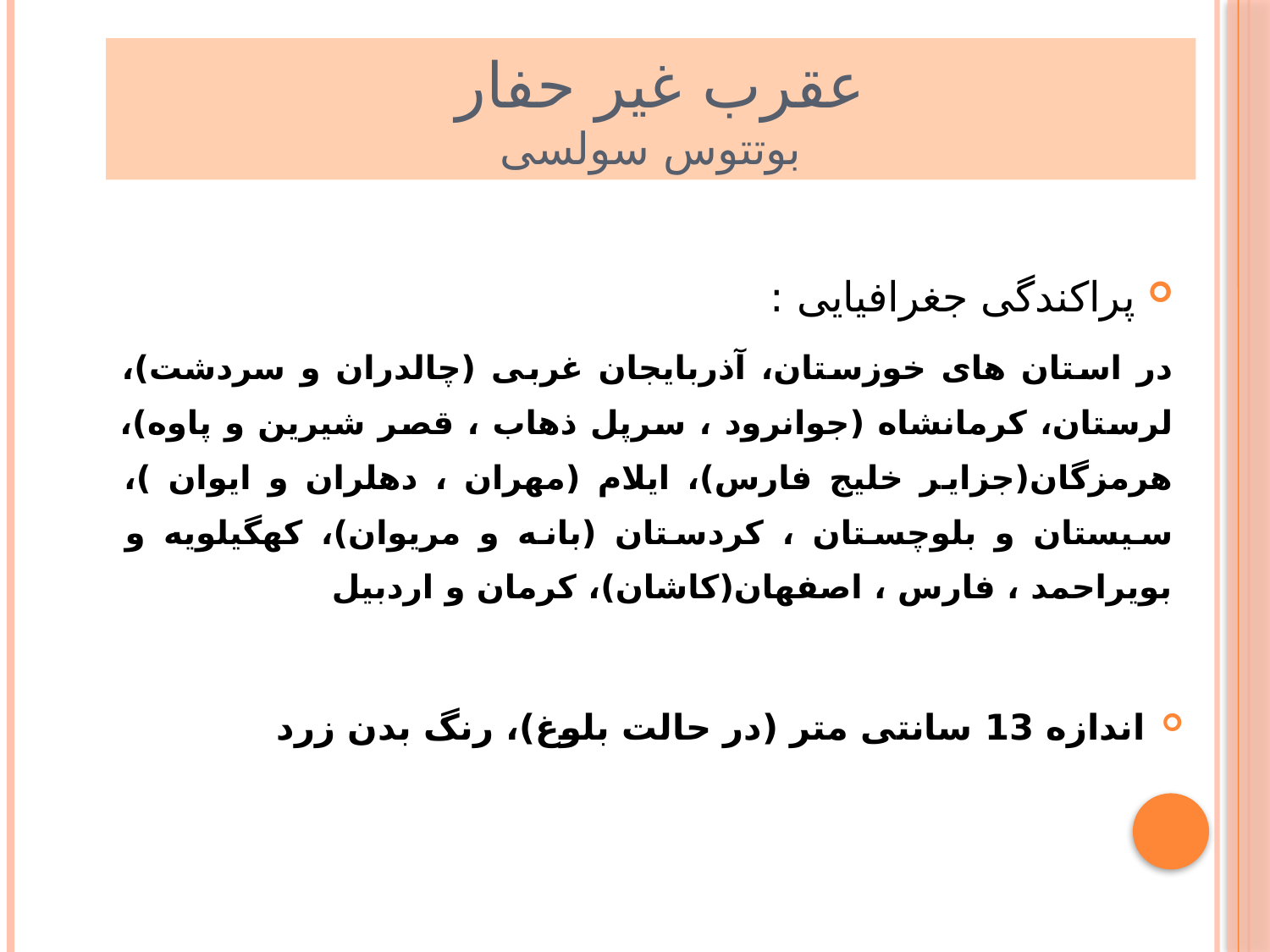

# عقرب غیر حفار بوتتوس سولسی
پراکندگی جغرافیایی :
در استان های خوزستان، آذربایجان غربی (چالدران و سردشت)، لرستان، کرمانشاه (جوانرود ، سرپل ذهاب ، قصر شیرین و پاوه)، هرمزگان(جزایر خلیج فارس)، ایلام (مهران ، دهلران و ایوان )، سیستان و بلوچستان ، کردستان (بانه و مریوان)، کهگیلویه و بویراحمد ، فارس ، اصفهان(کاشان)، کرمان و اردبیل
اندازه 13 سانتی متر (در حالت بلوغ)، رنگ بدن زرد